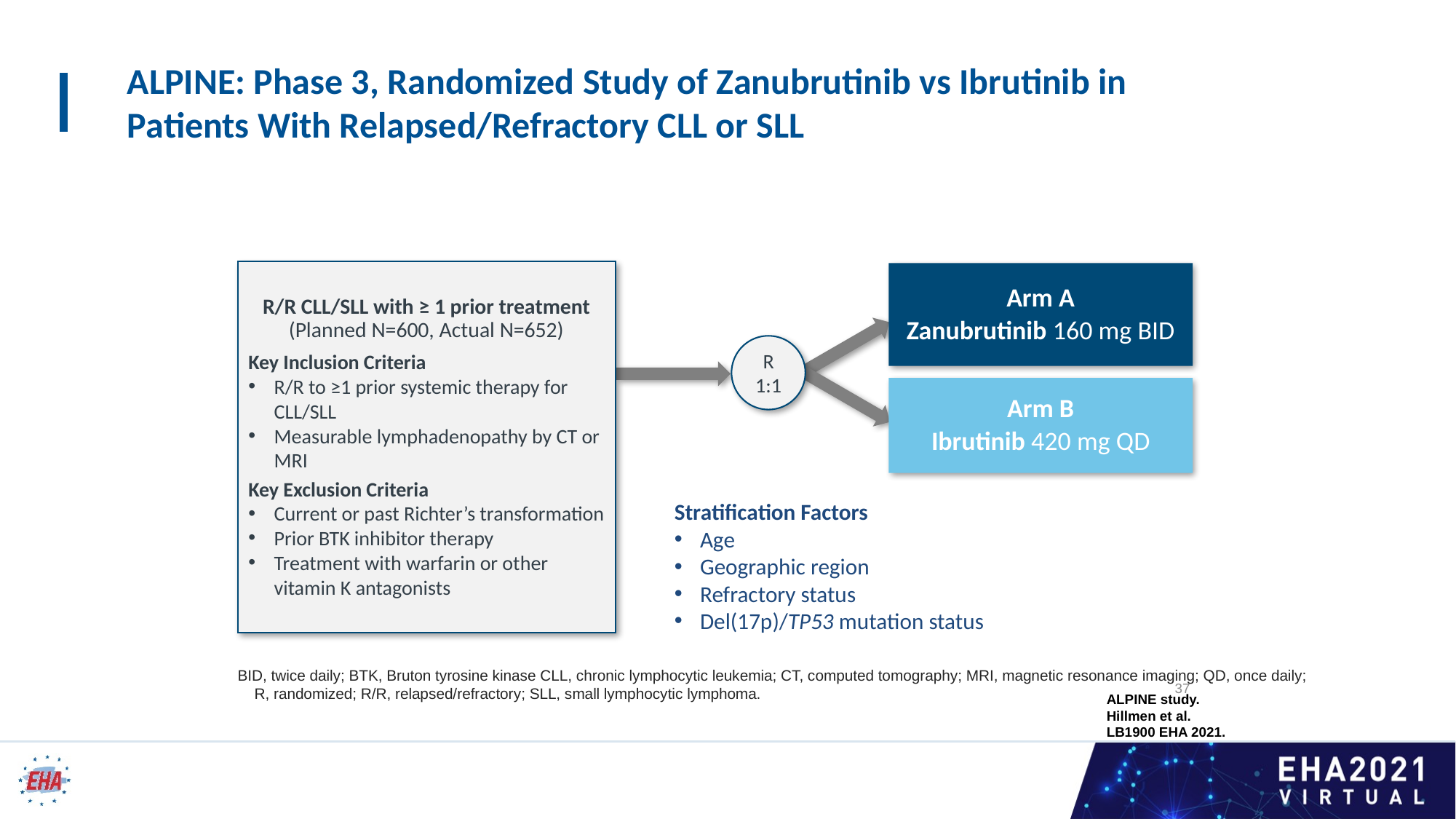

# ALPINE: Phase 3, Randomized Study of Zanubrutinib vs Ibrutinib in Patients With Relapsed/Refractory CLL or SLL
R/R CLL/SLL with ≥ 1 prior treatment (Planned N=600, Actual N=652)
Key Inclusion Criteria
R/R to ≥1 prior systemic therapy for CLL/SLL
Measurable lymphadenopathy by CT or MRI

Key Exclusion Criteria
Current or past Richter’s transformation
Prior BTK inhibitor therapy
Treatment with warfarin or other vitamin K antagonists
Arm A
Zanubrutinib 160 mg BID

R
1:1

Arm B
Ibrutinib 420 mg QD
Stratification Factors
Age
Geographic region
Refractory status
Del(17p)/TP53 mutation status
BID, twice daily; BTK, Bruton tyrosine kinase CLL, chronic lymphocytic leukemia; CT, computed tomography; MRI, magnetic resonance imaging; QD, once daily;            R, randomized; R/R, relapsed/refractory; SLL, small lymphocytic lymphoma.
37
ALPINE study.
Hillmen et al.
LB1900 EHA 2021.